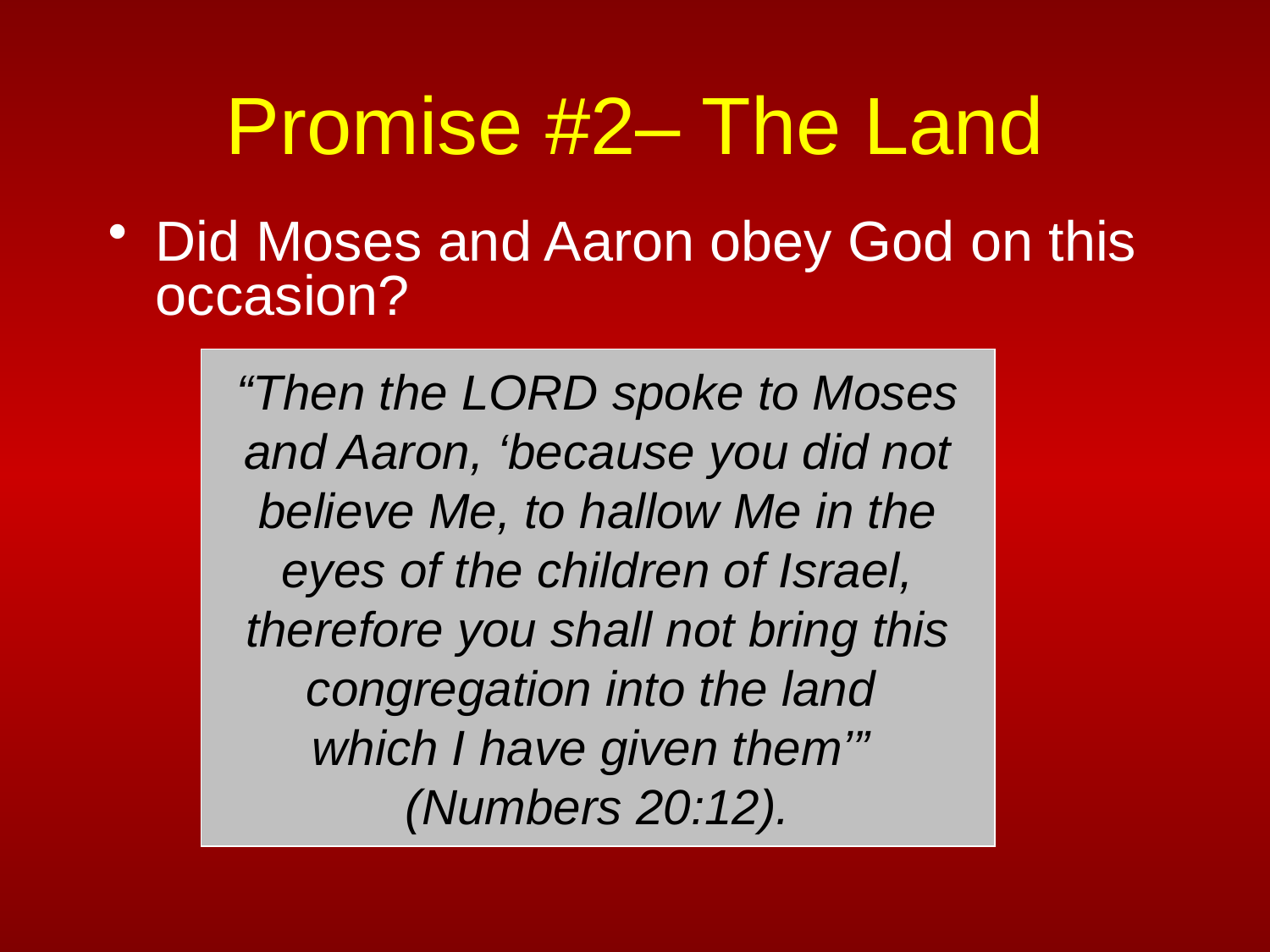

# Promise #2– The Land
Did Moses and Aaron obey God on this occasion?
“Then the LORD spoke to Moses and Aaron, ‘because you did not believe Me, to hallow Me in the eyes of the children of Israel, therefore you shall not bring this congregation into the land
which I have given them’”
(Numbers 20:12).